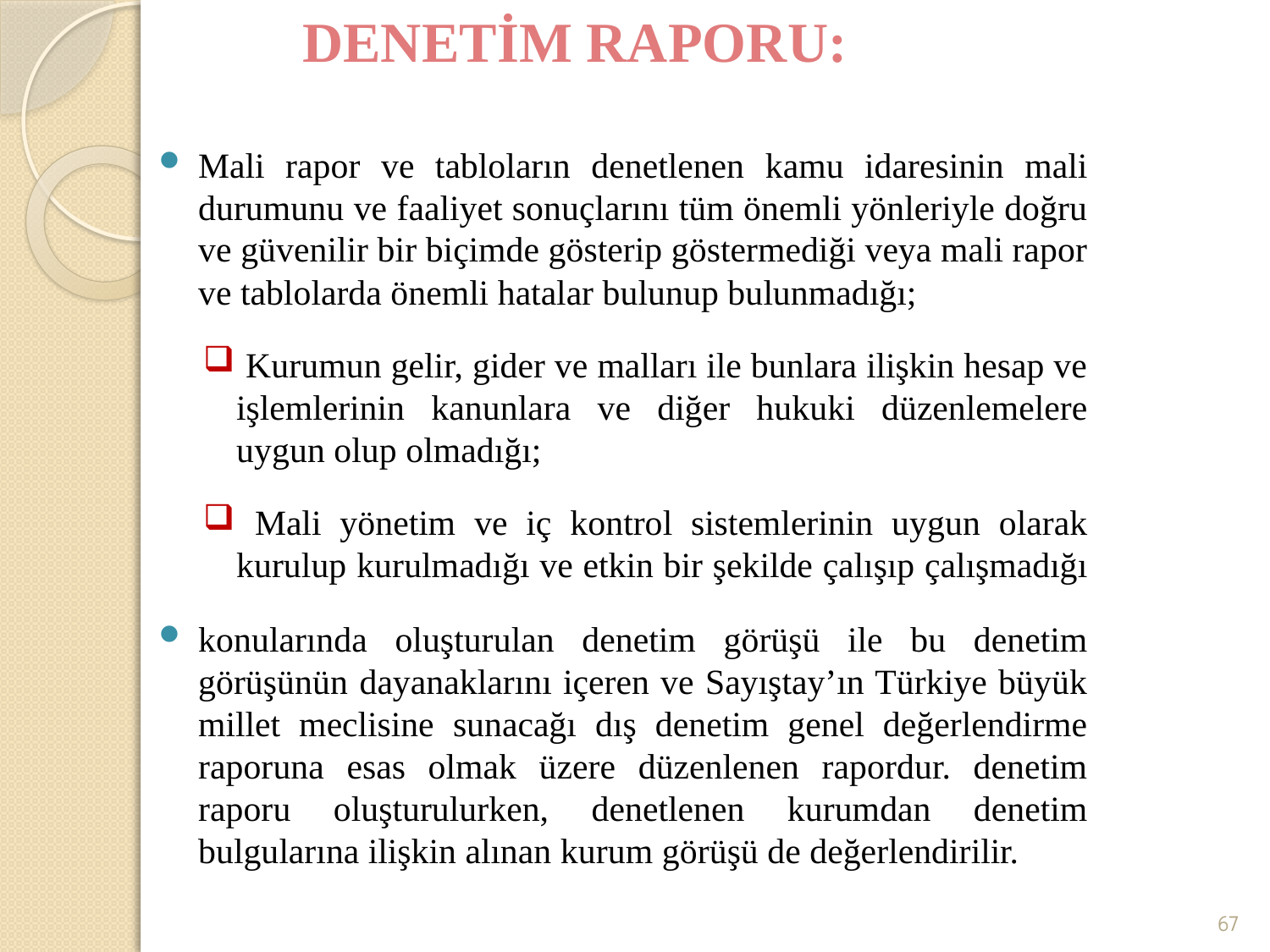

# DENETİM RAPORU:
Mali rapor ve tabloların denetlenen kamu idaresinin mali durumunu ve faaliyet sonuçlarını tüm önemli yönleriyle doğru ve güvenilir bir biçimde gösterip göstermediği veya mali rapor ve tablolarda önemli hatalar bulunup bulunmadığı;
 Kurumun gelir, gider ve malları ile bunlara ilişkin hesap ve işlemlerinin kanunlara ve diğer hukuki düzenlemelere uygun olup olmadığı;
 Mali yönetim ve iç kontrol sistemlerinin uygun olarak kurulup kurulmadığı ve etkin bir şekilde çalışıp çalışmadığı
konularında oluşturulan denetim görüşü ile bu denetim görüşünün dayanaklarını içeren ve Sayıştay’ın Türkiye büyük millet meclisine sunacağı dış denetim genel değerlendirme raporuna esas olmak üzere düzenlenen rapordur. denetim raporu oluşturulurken, denetlenen kurumdan denetim bulgularına ilişkin alınan kurum görüşü de değerlendirilir.

67